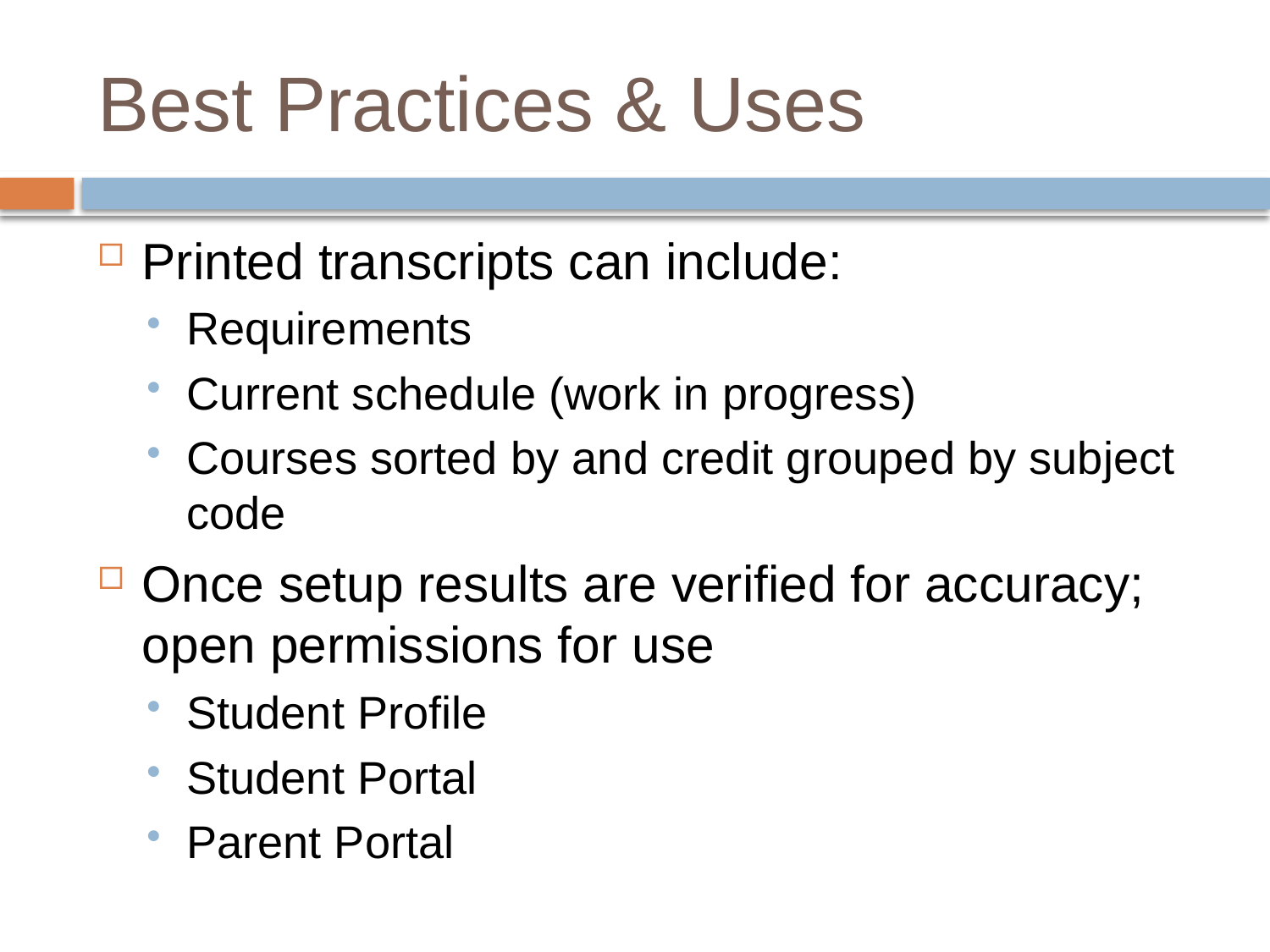

# Best Practices & Uses
Printed transcripts can include:
Requirements
Current schedule (work in progress)
Courses sorted by and credit grouped by subject code
Once setup results are verified for accuracy; open permissions for use
Student Profile
Student Portal
Parent Portal